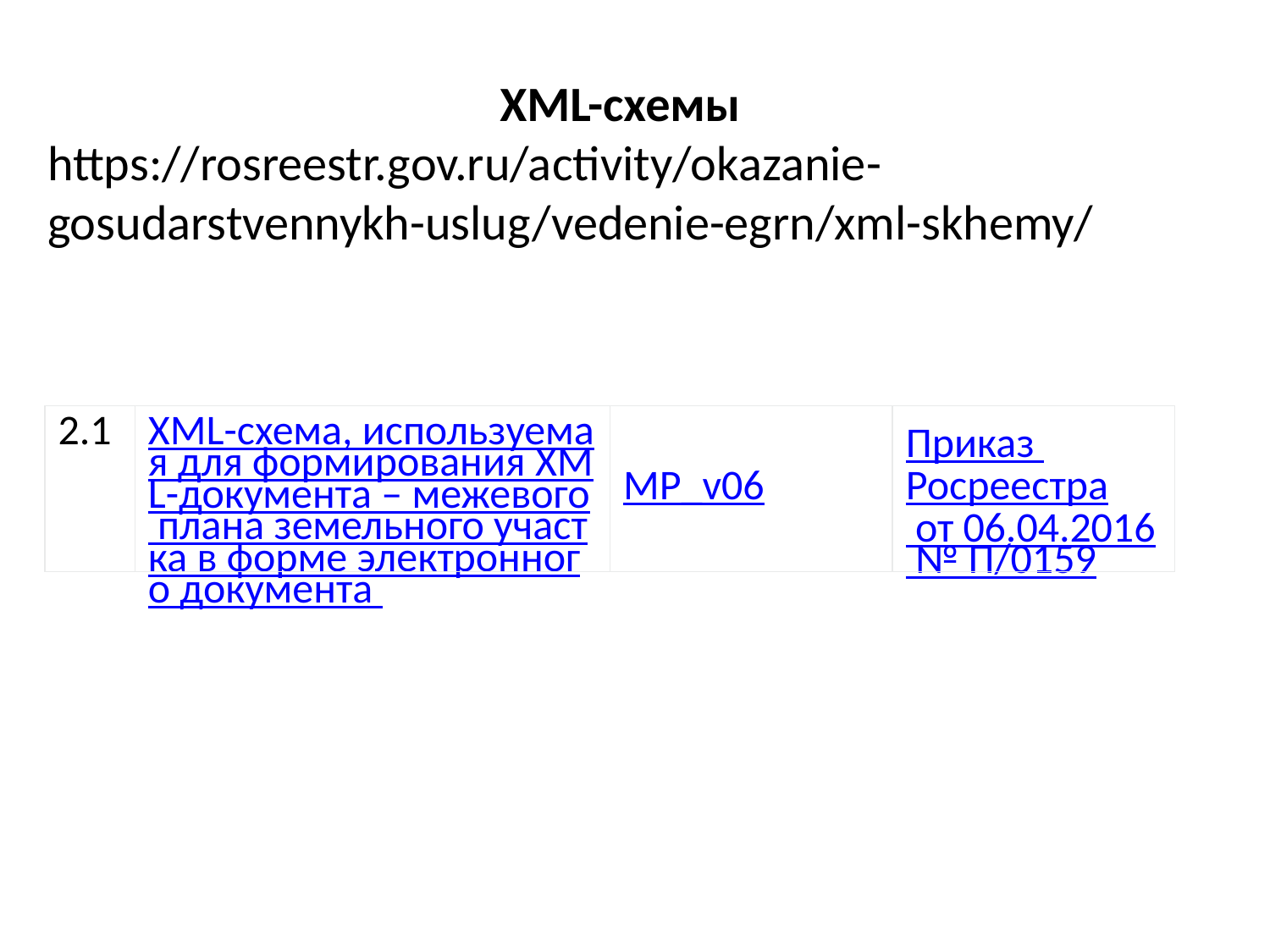

XML-схемы
https://rosreestr.gov.ru/activity/okazanie-gosudarstvennykh-uslug/vedenie-egrn/xml-skhemy/
| 2.1 | XML-схема, используемая для формирования XML-документа – межевого плана земельного участка в форме электронного документа | MP\_v06 | Приказ Росреестра от 06.04.2016 № П/0159 |
| --- | --- | --- | --- |